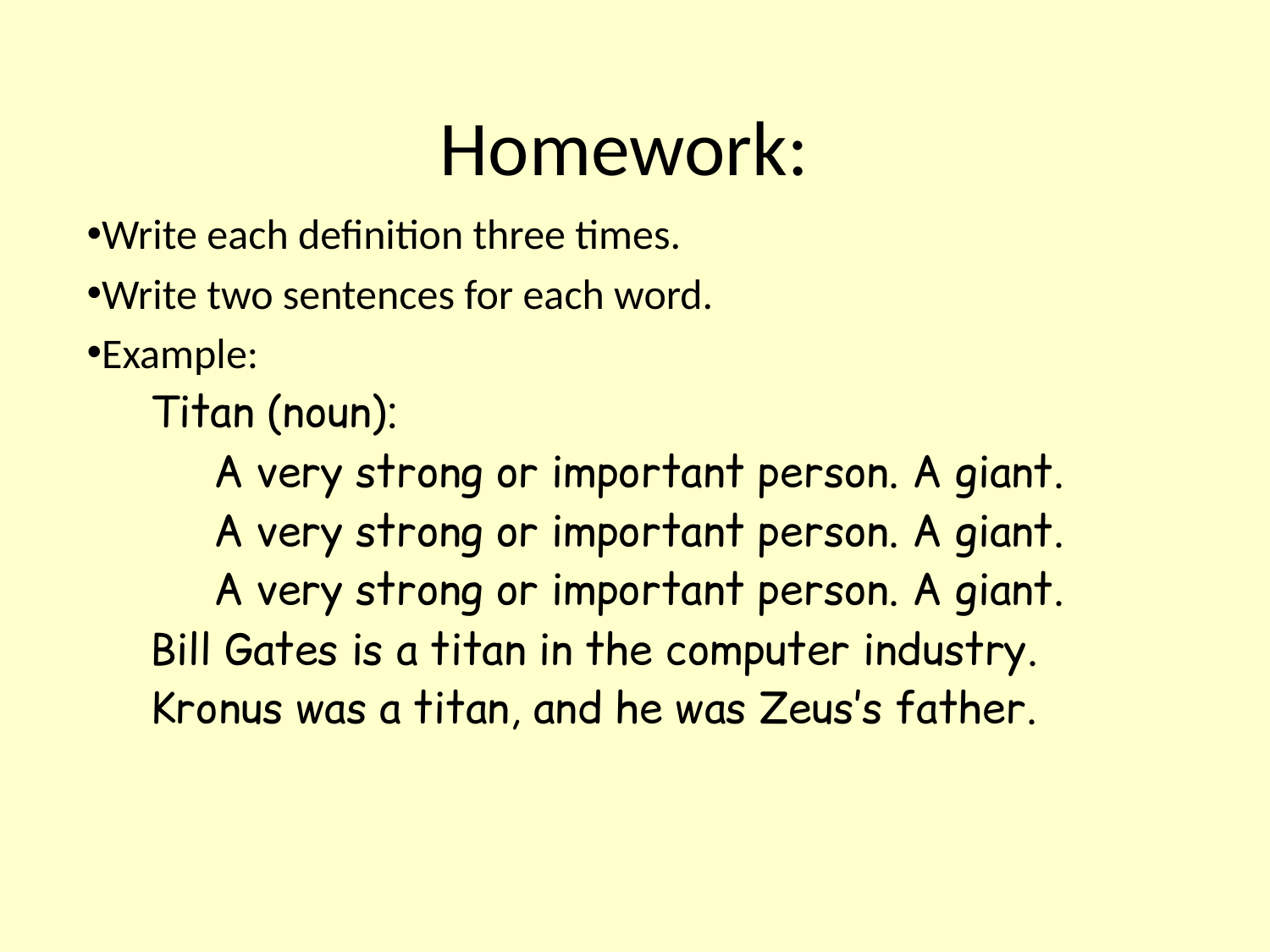

# Homework:
Write each definition three times.
Write two sentences for each word.
Example:
Titan (noun):
	A very strong or important person. A giant.
	A very strong or important person. A giant.
	A very strong or important person. A giant.
Bill Gates is a titan in the computer industry.
Kronus was a titan, and he was Zeus’s father.